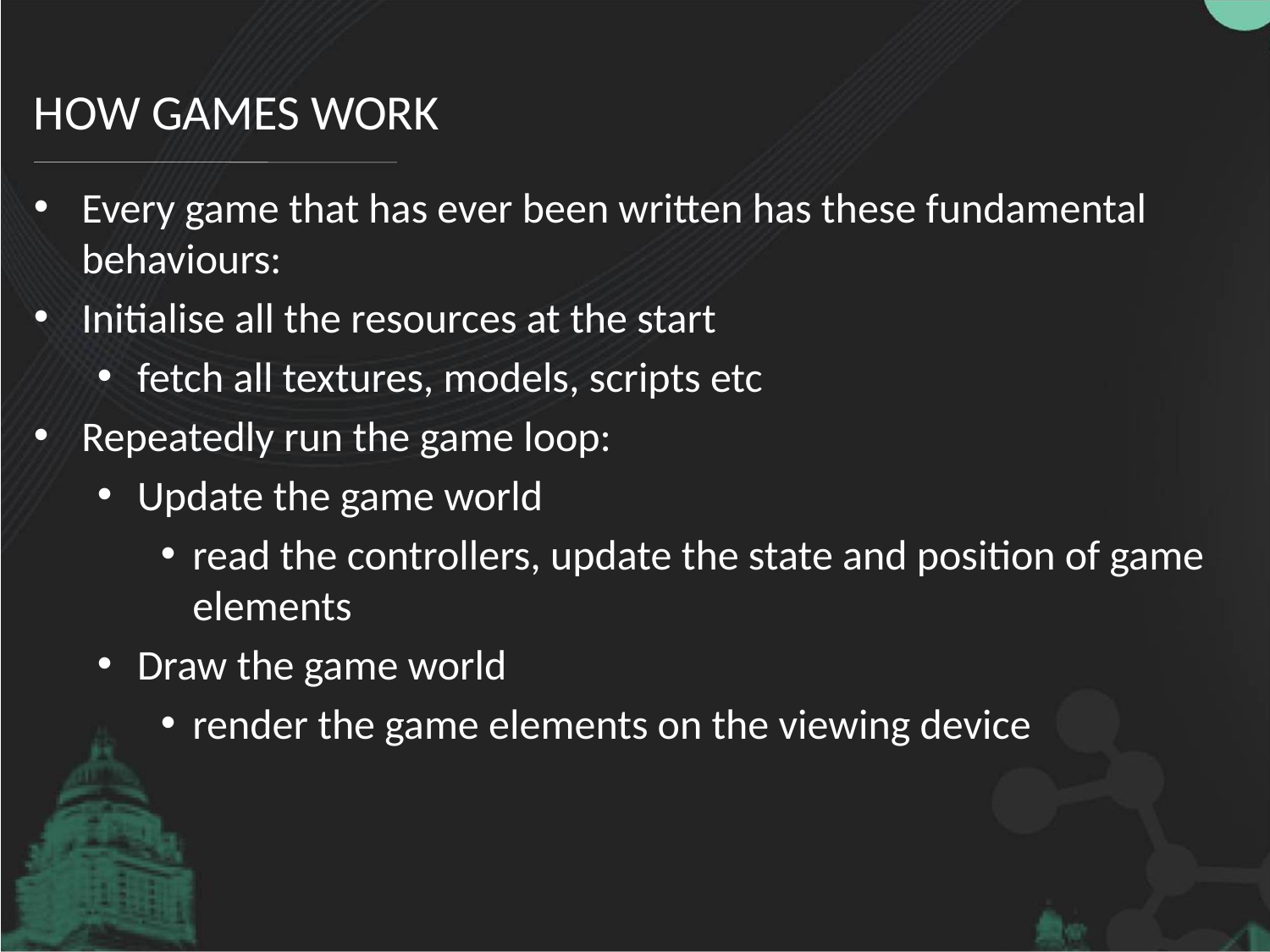

# How Games Work
Every game that has ever been written has these fundamental behaviours:
Initialise all the resources at the start
fetch all textures, models, scripts etc
Repeatedly run the game loop:
Update the game world
read the controllers, update the state and position of game elements
Draw the game world
render the game elements on the viewing device